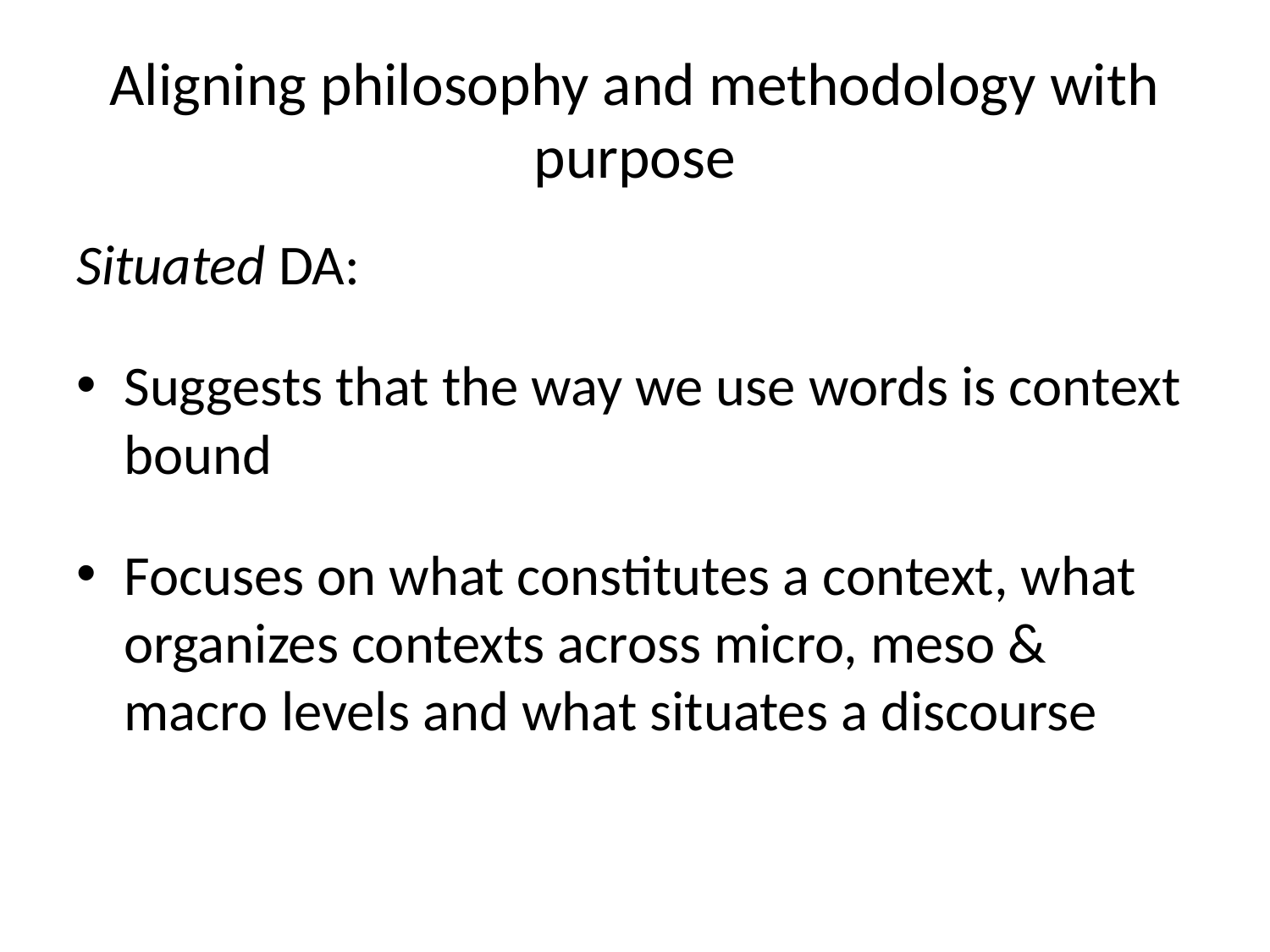

# Aligning philosophy and methodology with purpose
Situated DA:
Suggests that the way we use words is context bound
Focuses on what constitutes a context, what organizes contexts across micro, meso & macro levels and what situates a discourse